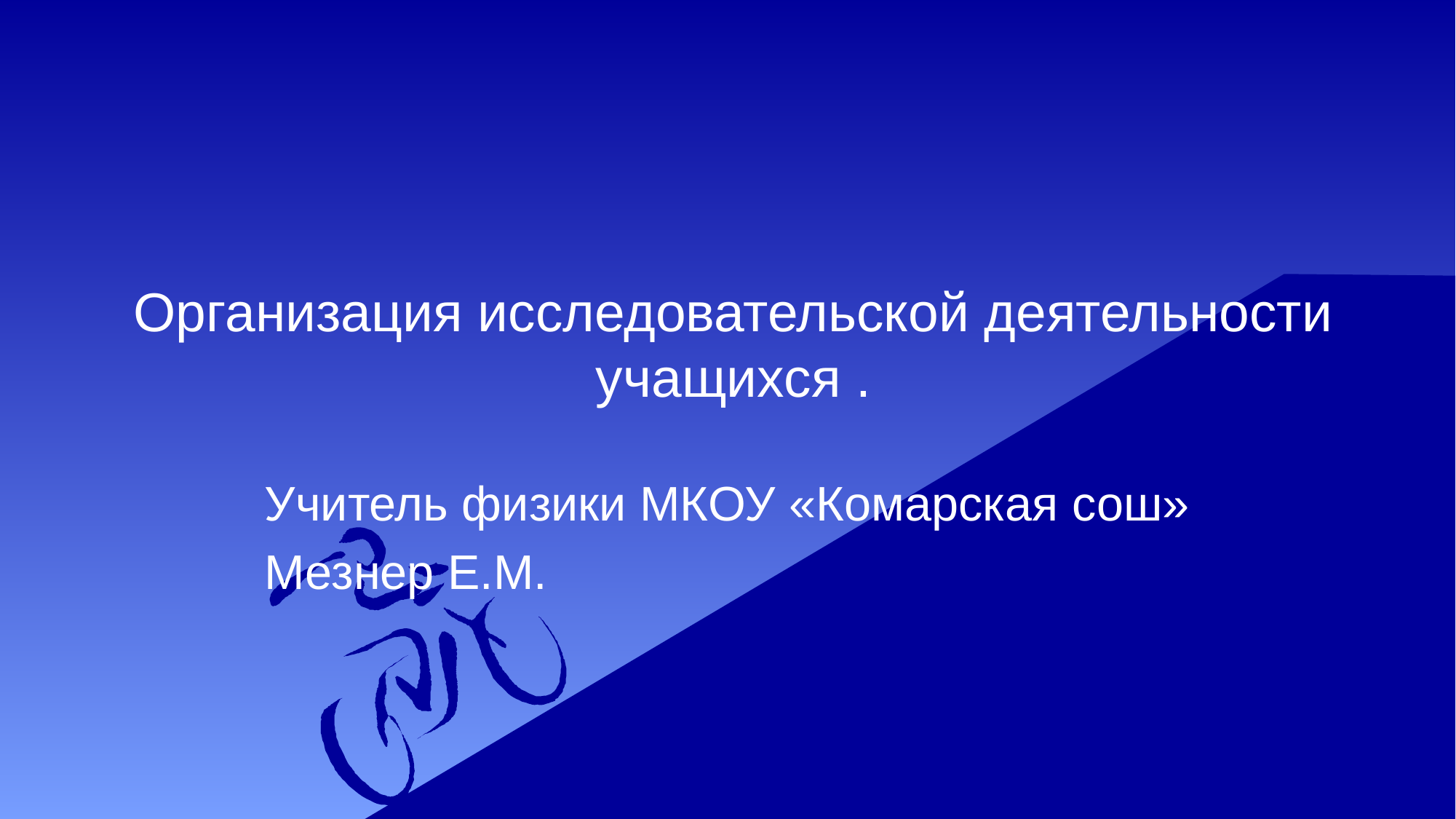

# Организация исследовательской деятельности учащихся .
Учитель физики МКОУ «Комарская сош»
Мезнер Е.М.